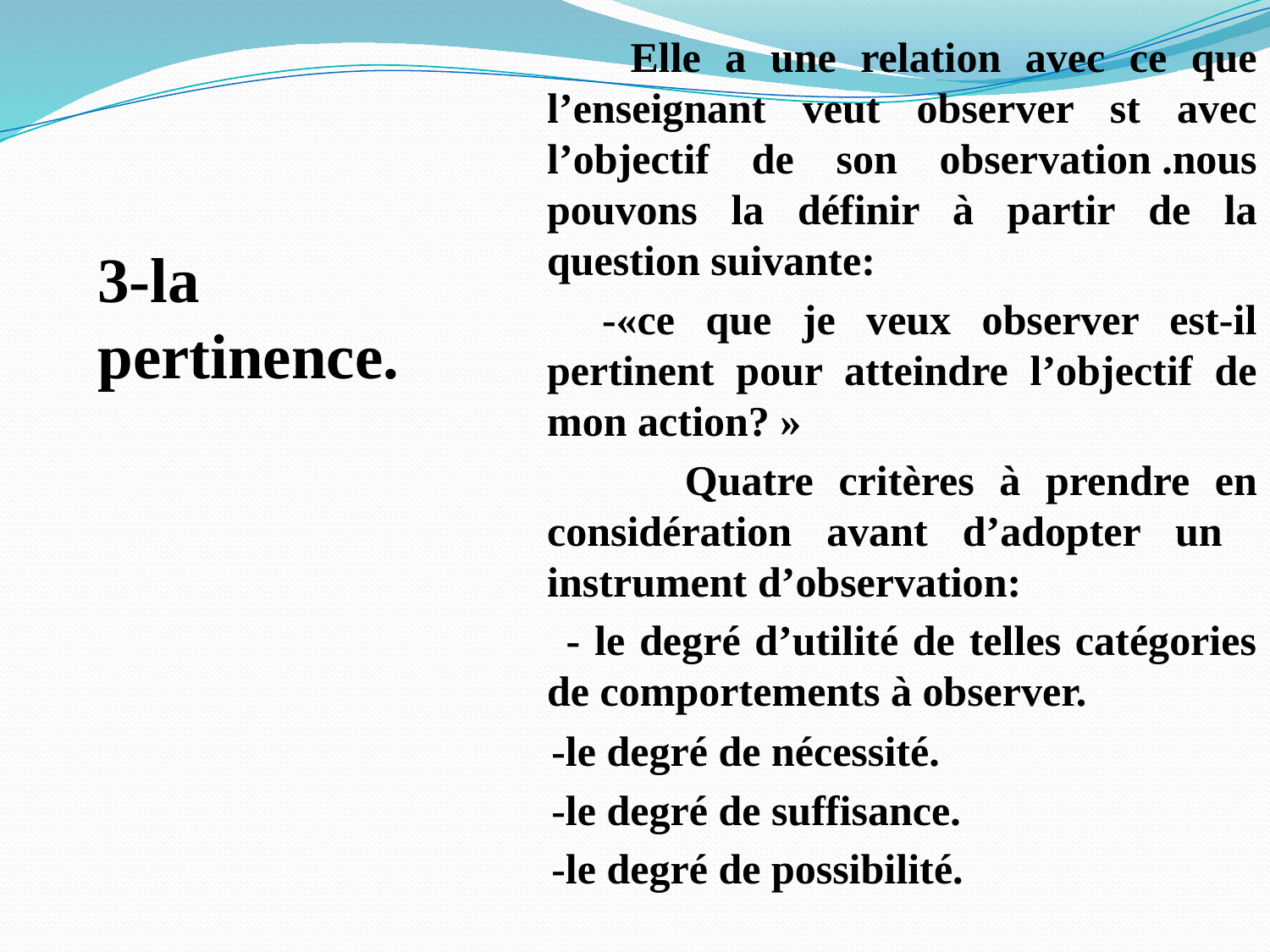

Elle a une relation avec ce que l’enseignant veut observer st avec l’objectif de son observation .nous pouvons la définir à partir de la question suivante:
   -«ce que je veux observer est-il pertinent pour atteindre l’objectif de mon action? »
       Quatre critères à prendre en considération avant d’adopter un  instrument d’observation:
    - le degré d’utilité de telles catégories de comportements à observer.
    -le degré de nécessité.
    -le degré de suffisance.
    -le degré de possibilité.

3-la pertinence.